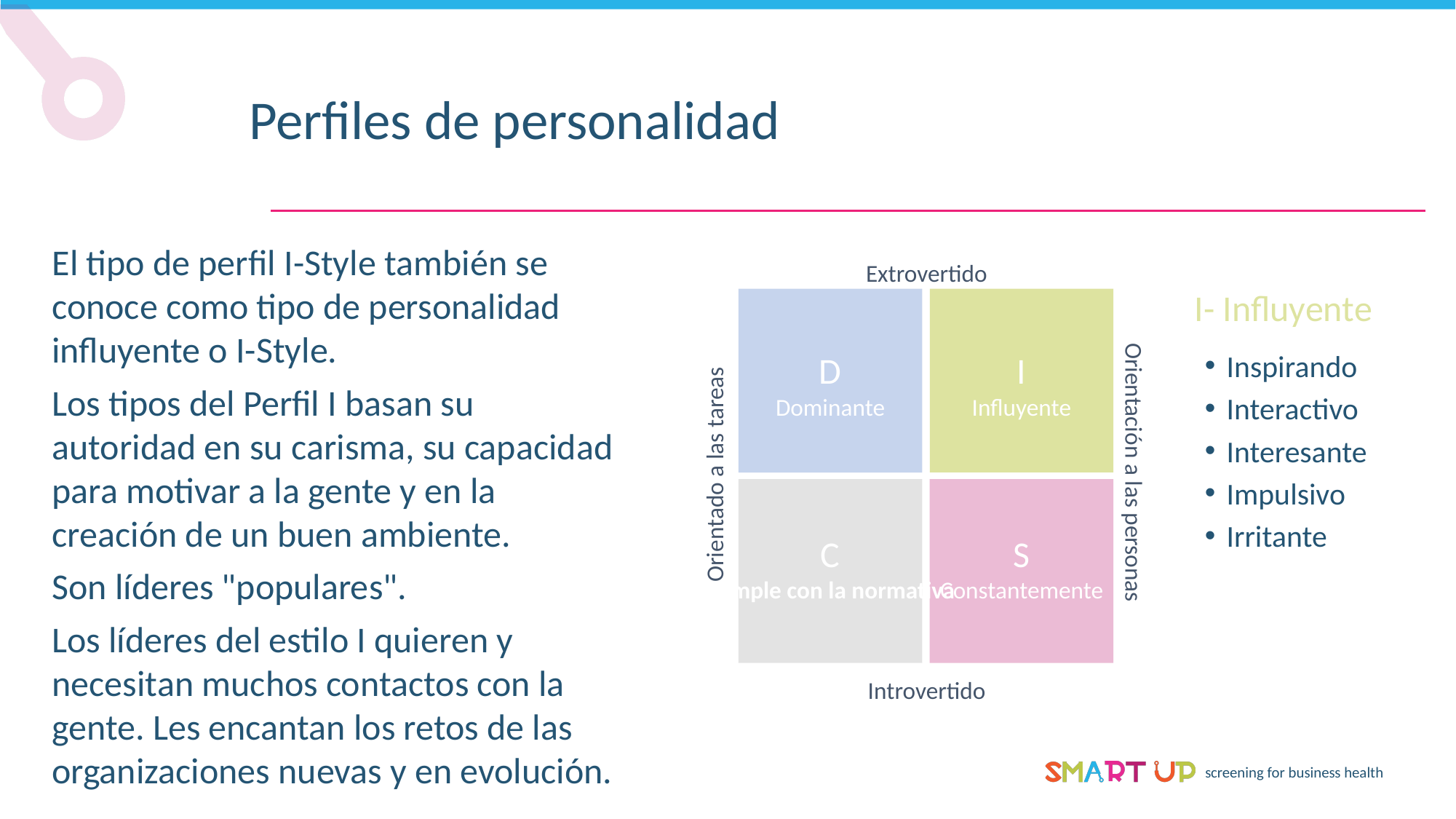

Perfiles de personalidad
El tipo de perfil I-Style también se conoce como tipo de personalidad influyente o I-Style.
Los tipos del Perfil I basan su autoridad en su carisma, su capacidad para motivar a la gente y en la creación de un buen ambiente.
Son líderes "populares".
Los líderes del estilo I quieren y necesitan muchos contactos con la gente. Les encantan los retos de las organizaciones nuevas y en evolución.
Extrovertido
I- Influyente

D
Dominante
I
Influyente
Inspirando
Interactivo
Interesante
Impulsivo
Irritante
Orientación a las personas
Orientado a las tareas

C
Cumple con la normativa
S
Constantemente
Introvertido